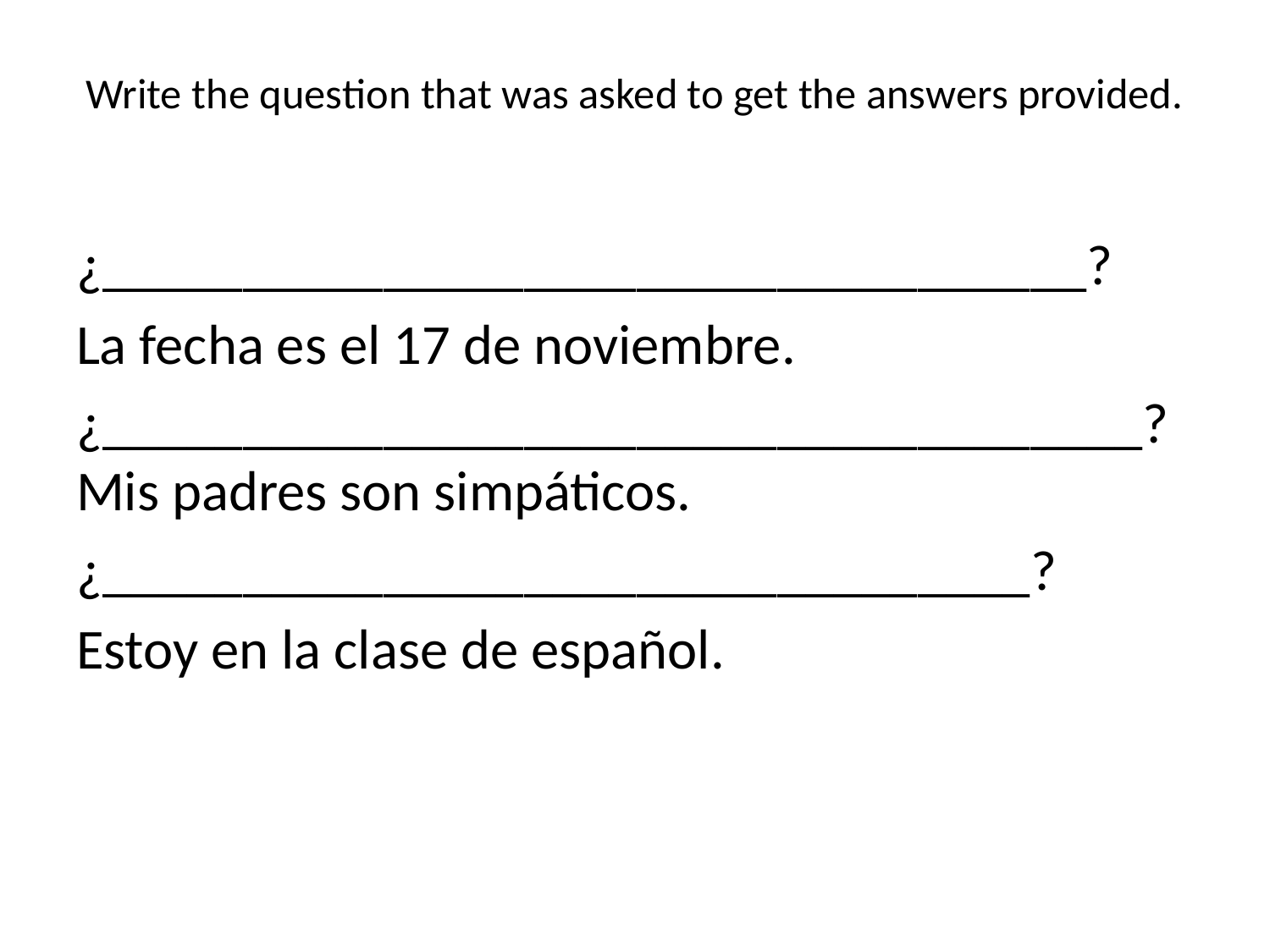

# Write the question that was asked to get the answers provided.
¿___________________________________?
La fecha es el 17 de noviembre.
¿_____________________________________?Mis padres son simpáticos.
¿_________________________________?
Estoy en la clase de español.